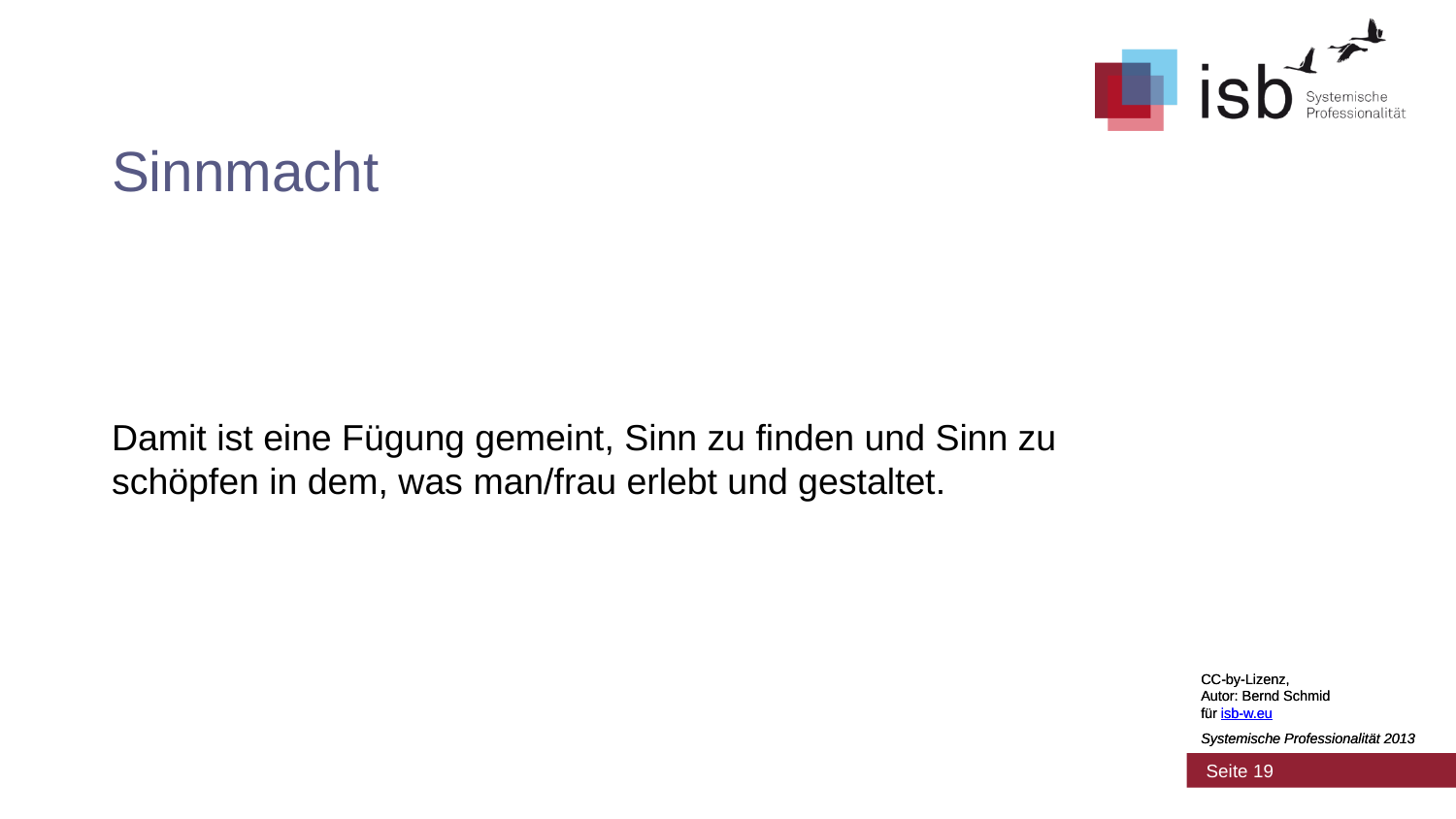

# Sinnmacht
Damit ist eine Fügung gemeint, Sinn zu finden und Sinn zu schöpfen in dem, was man/frau erlebt und gestaltet.

CC-by-Lizenz,
Autor: Bernd Schmid
für isb-w.eu
Systemische Professionalität 2013
 Seite 19